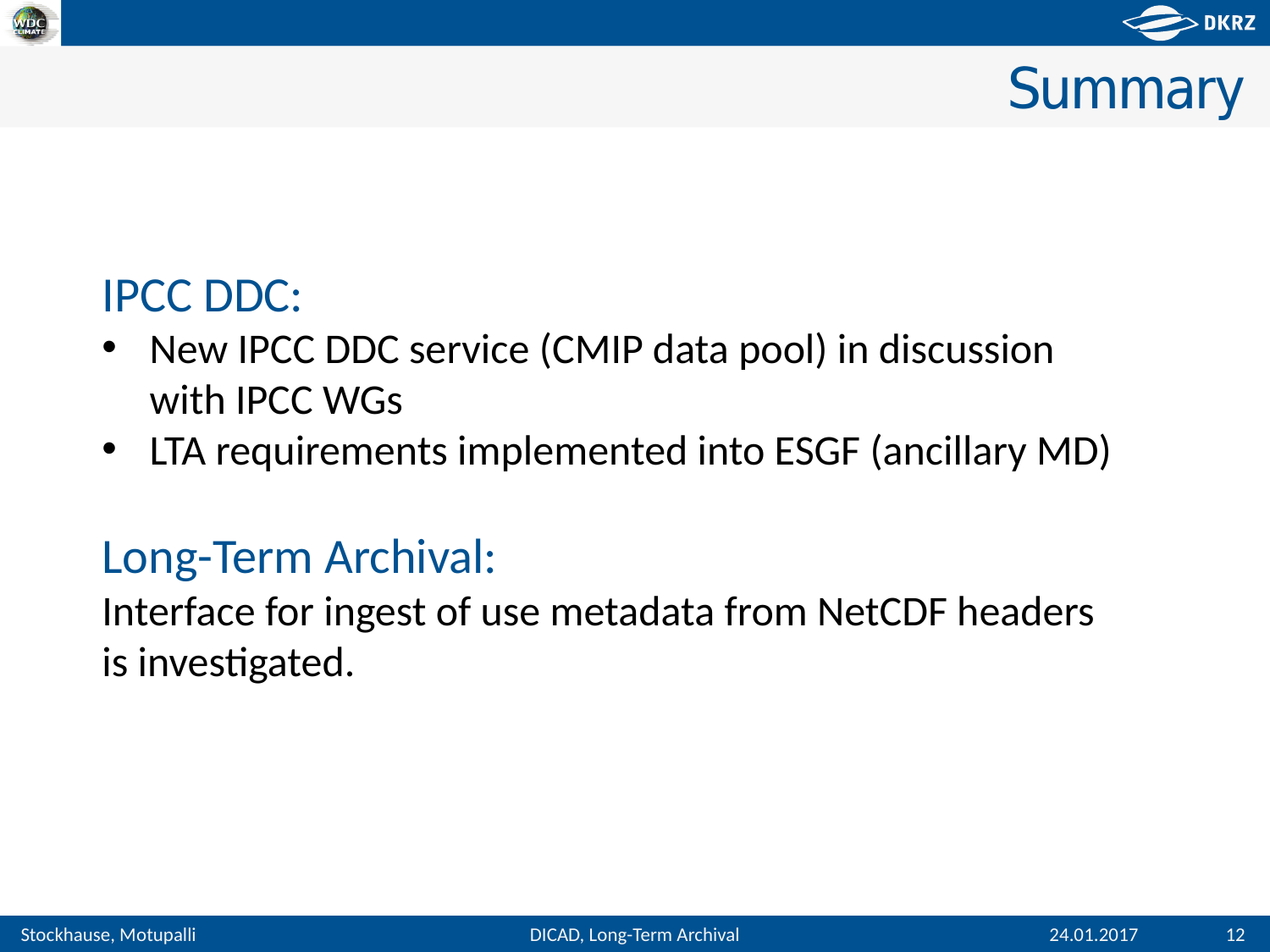

# Summary
IPCC DDC:
New IPCC DDC service (CMIP data pool) in discussion
with IPCC WGs
LTA requirements implemented into ESGF (ancillary MD)

Long-Term Archival:
Interface for ingest of use metadata from NetCDF headers
is investigated.
12
DICAD, Long-Term Archival
24.01.2017